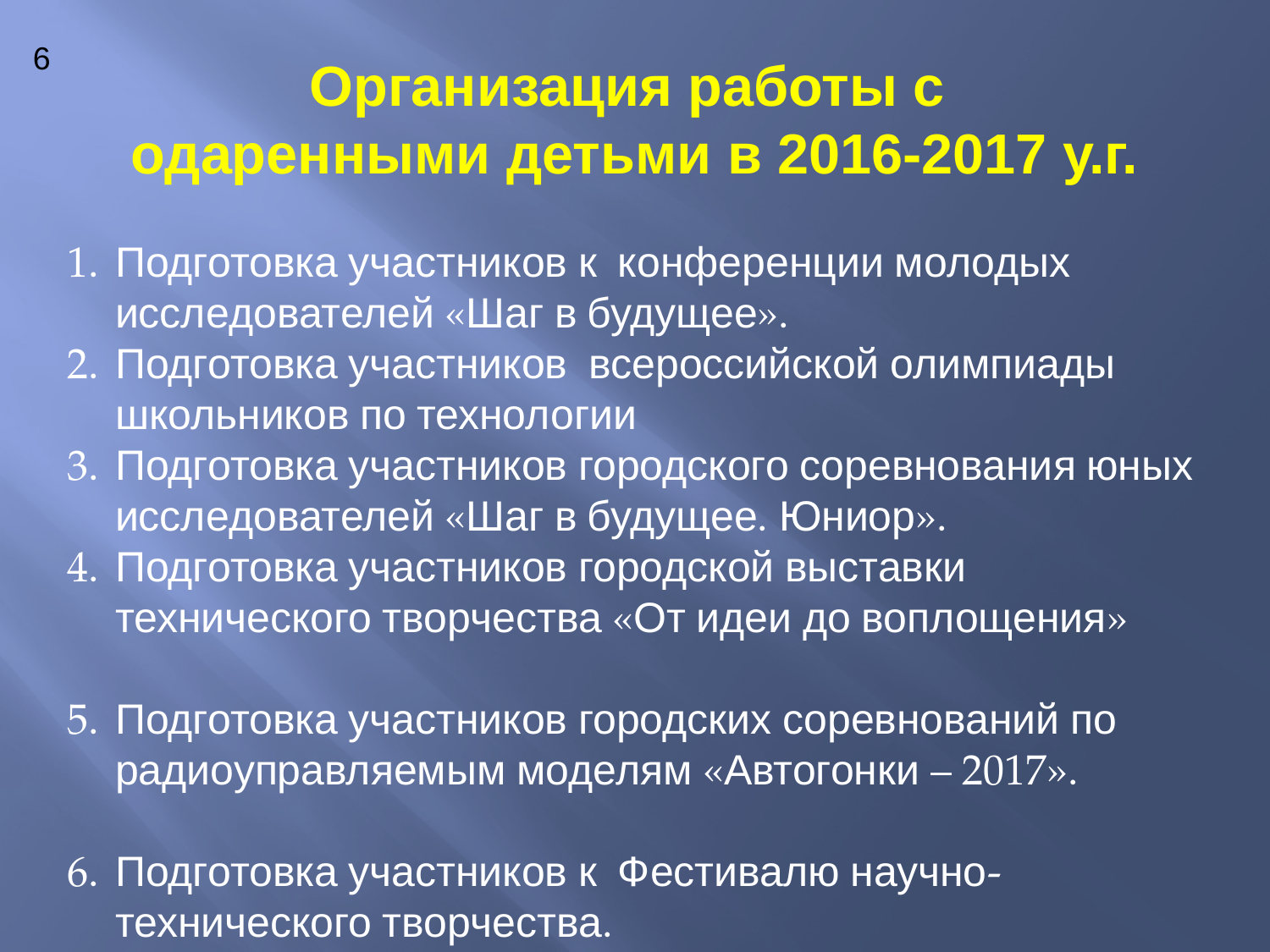

6
# Организация работы с одаренными детьми в 2016-2017 у.г.
Подготовка участников к  конференции молодых исследователей «Шаг в будущее».
Подготовка участников  всероссийской олимпиады школьников по технологии
Подготовка участников городского соревнования юных исследователей «Шаг в будущее. Юниор».
Подготовка участников городской выставки технического творчества «От идеи до воплощения»
Подготовка участников городских соревнований по радиоуправляемым моделям «Автогонки – 2017».
Подготовка участников к  Фестивалю научно-технического творчества.